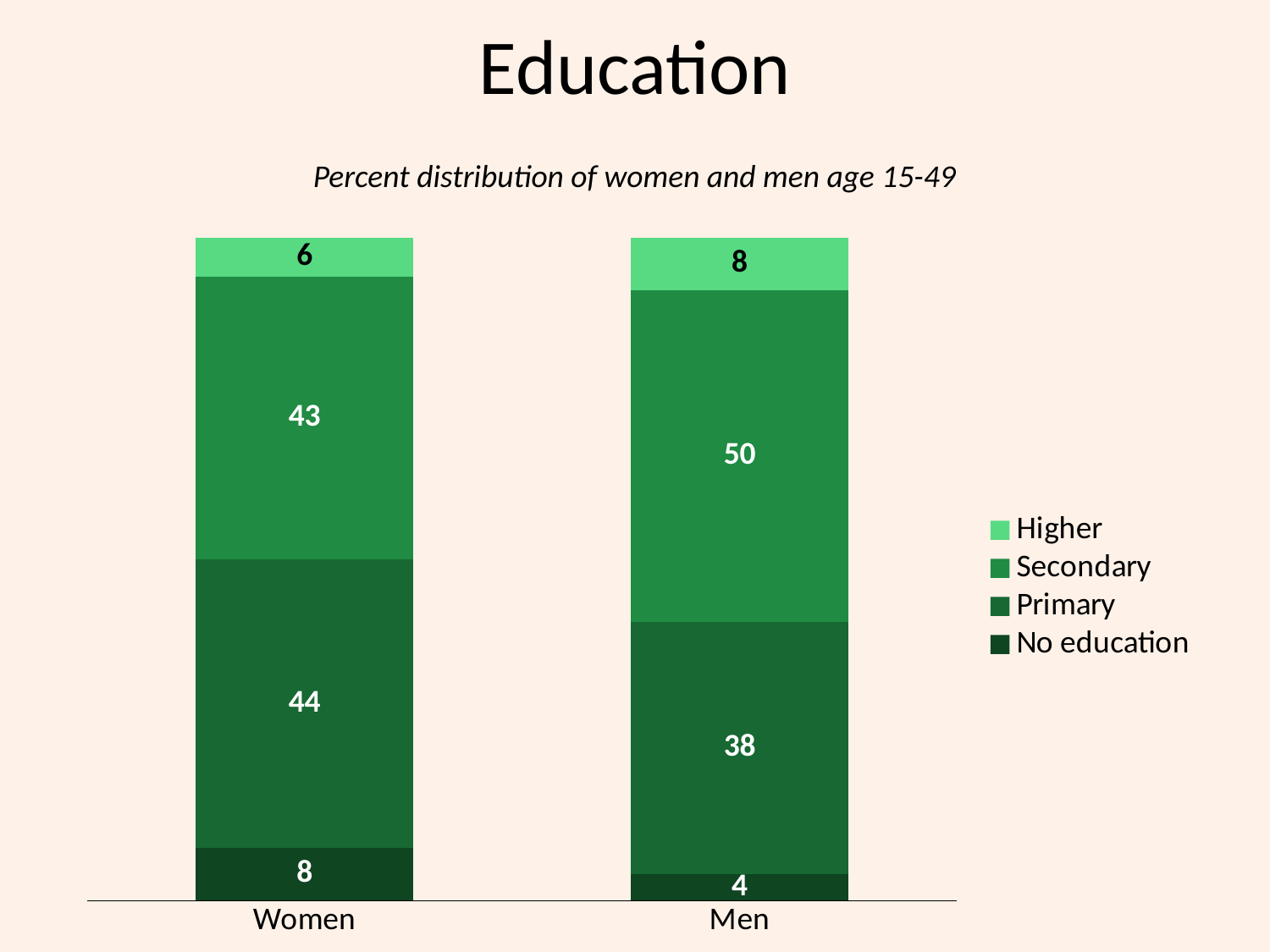

# Education
Percent distribution of women and men age 15-49

### Chart

| Category | No education | Primary | Secondary | Higher |
|---|---|---|---|---|
| Women | 8.0 | 44.0 | 43.0 | 6.0 |
| Men | 4.0 | 38.0 | 50.0 | 8.0 |